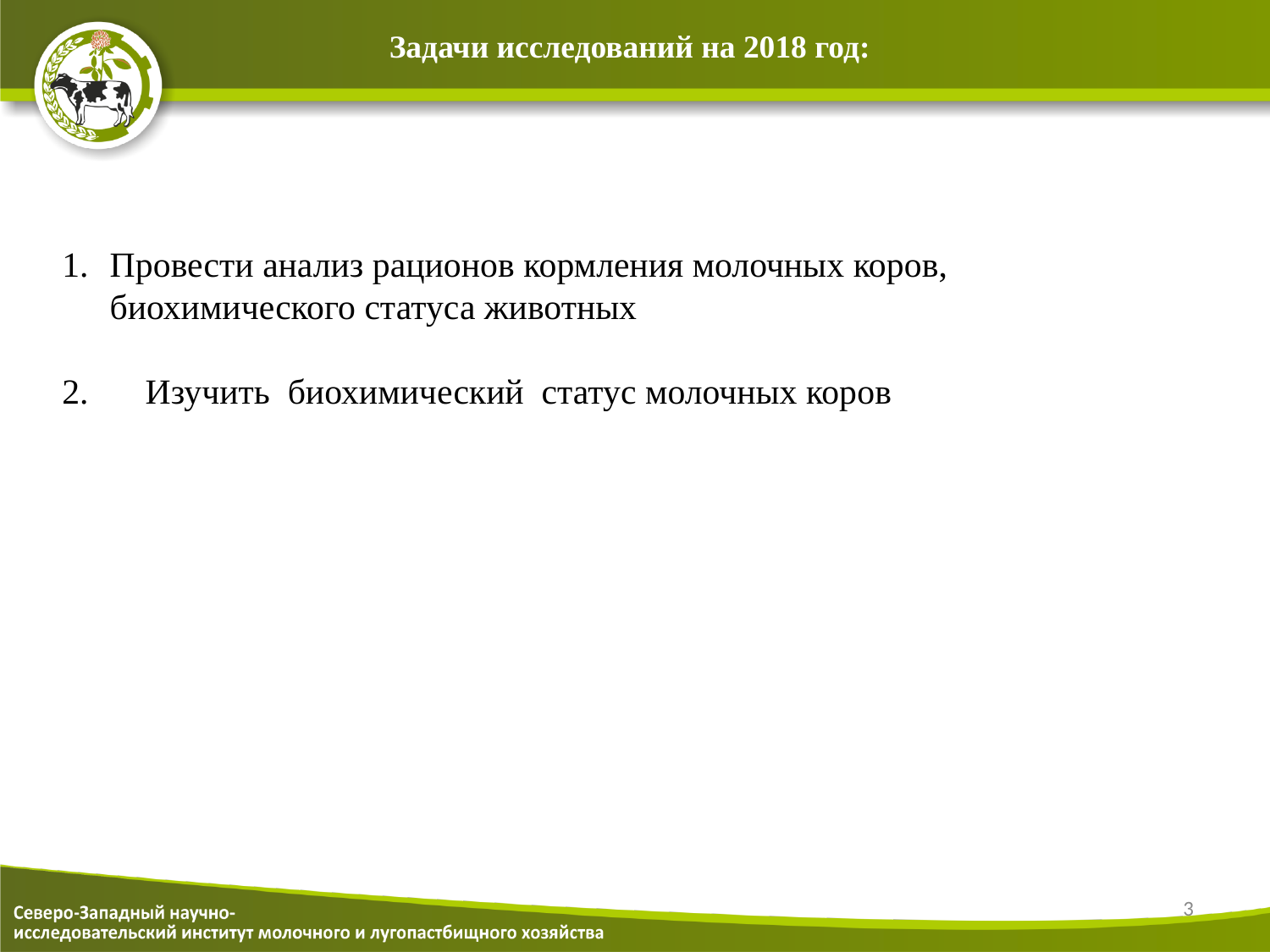

Задачи исследований на 2018 год:

Провести анализ рационов кормления молочных коров, биохимического статуса животных

    Изучить  биохимический  статус молочных коров
3